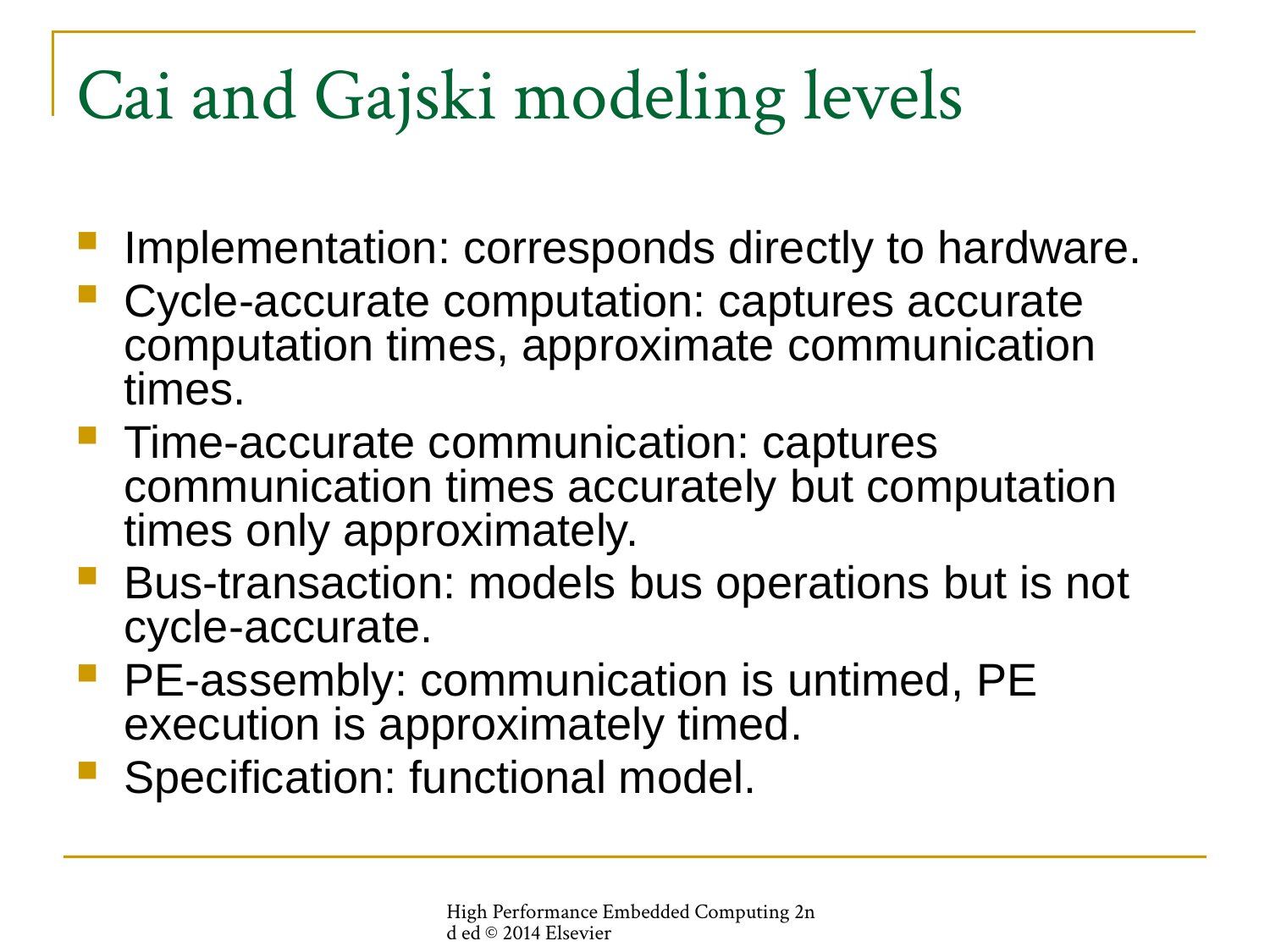

# Cai and Gajski modeling levels
Implementation: corresponds directly to hardware.
Cycle-accurate computation: captures accurate computation times, approximate communication times.
Time-accurate communication: captures communication times accurately but computation times only approximately.
Bus-transaction: models bus operations but is not cycle-accurate.
PE-assembly: communication is untimed, PE execution is approximately timed.
Specification: functional model.
High Performance Embedded Computing 2nd ed © 2014 Elsevier